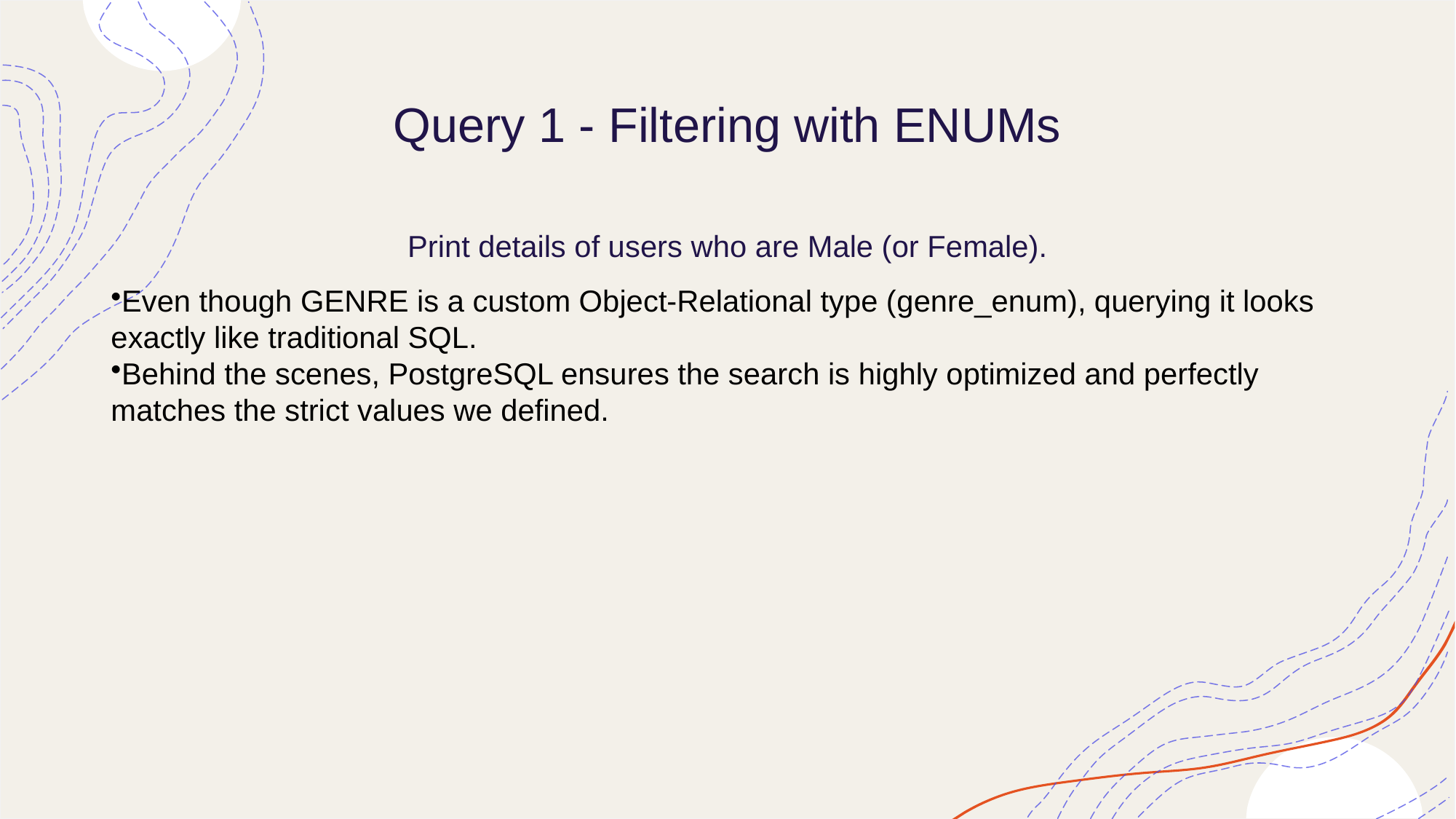

# Query 1 - Filtering with ENUMs
Print details of users who are Male (or Female).

Even though GENRE is a custom Object-Relational type (genre_enum), querying it looks exactly like traditional SQL.
Behind the scenes, PostgreSQL ensures the search is highly optimized and perfectly matches the strict values we defined.